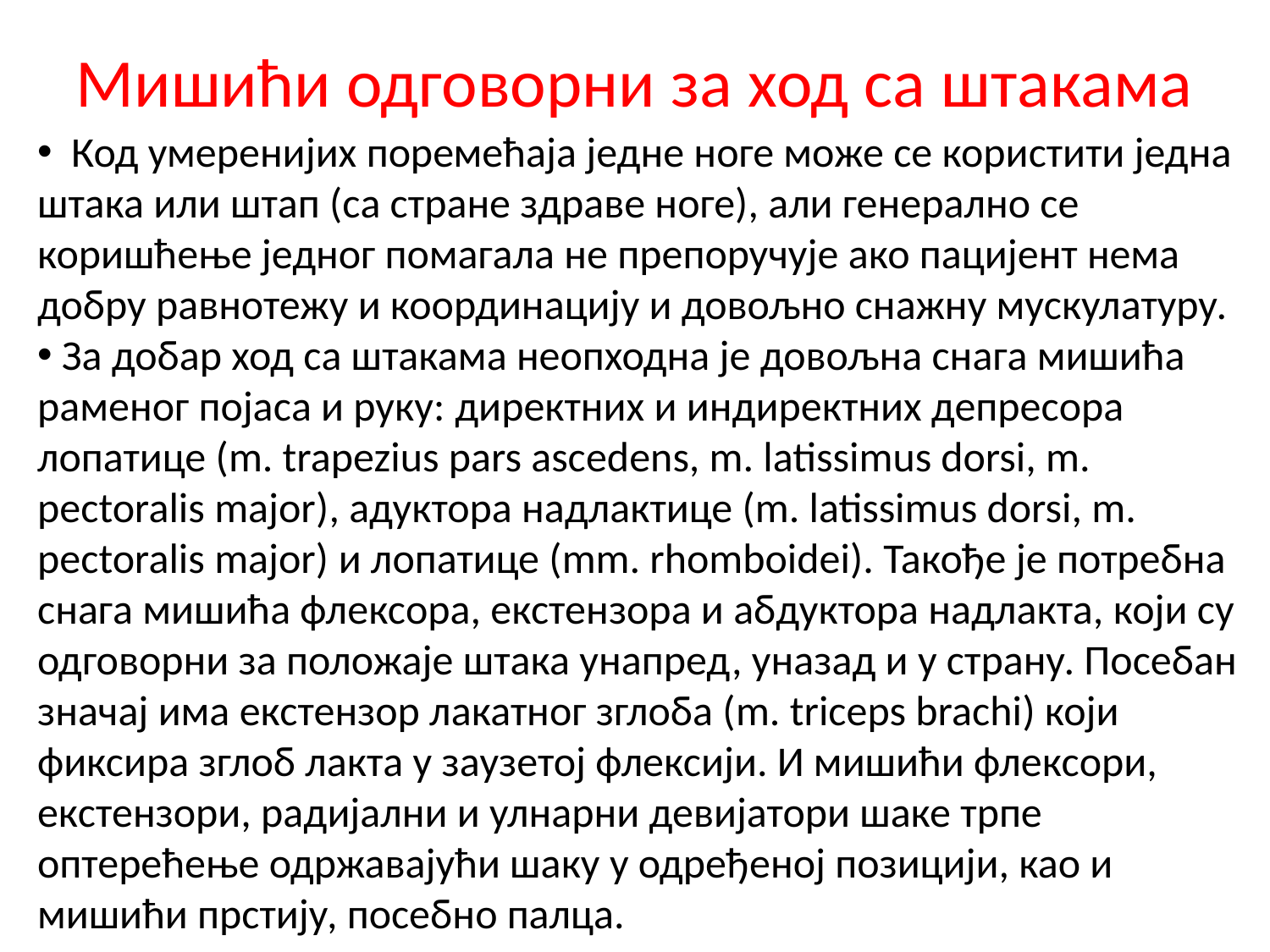

# Мишићи одговорни за ход са штакама
  Код умеренијих поремећаја једне ноге може се користити једна штака или штап (са стране здраве ноге), али генерално се коришћење једног помагала не препоручује ако пацијент нема добру равнотежу и координацију и довољно снажну мускулатуру.
 За добар ход са штакама неопходна је довољна снага мишића раменог појаса и руку: директних и индиректних депресора лопатице (m. trapezius pars ascedens, m. latissimus dorsi, m. pectoralis major), адуктора надлактице (m. latissimus dorsi, m. pectoralis major) и лопатице (mm. rhomboidei). Такође је потребна снага мишића флексора, екстензора и абдуктора надлакта, који су одговорни за положаје штака унапред, уназад и у страну. Посебан значај има екстензор лакатног зглоба (m. triceps brachi) који фиксира зглоб лакта у заузетој флексији. И мишићи флексори, екстензори, радијални и улнарни девијатори шаке трпе оптерећење одржавајући шаку у одређеној позицији, као и мишићи прстију, посебно палца.